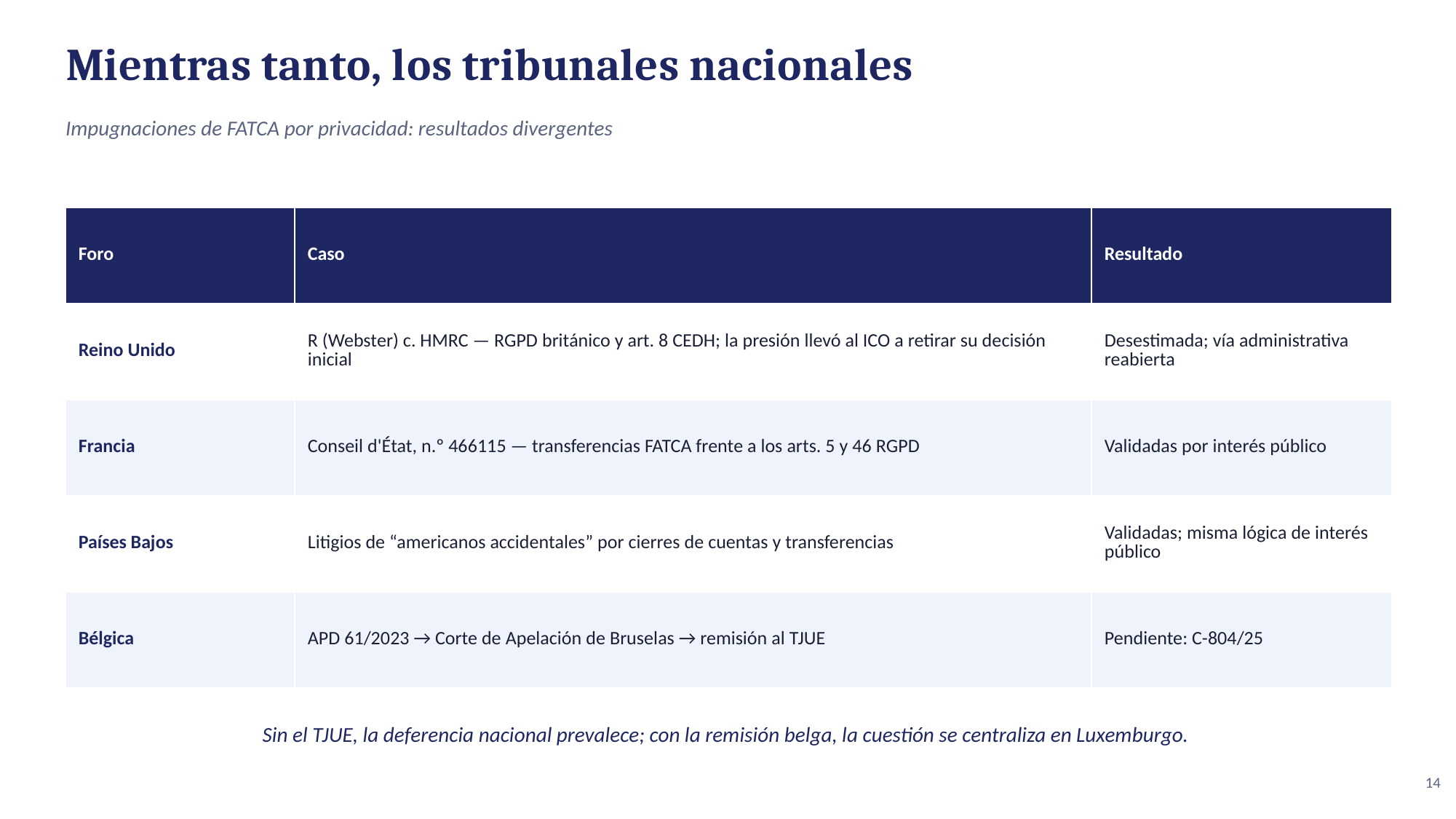

Mientras tanto, los tribunales nacionales
Impugnaciones de FATCA por privacidad: resultados divergentes
| Foro | Caso | Resultado |
| --- | --- | --- |
| Reino Unido | R (Webster) c. HMRC — RGPD británico y art. 8 CEDH; la presión llevó al ICO a retirar su decisión inicial | Desestimada; vía administrativa reabierta |
| Francia | Conseil d'État, n.º 466115 — transferencias FATCA frente a los arts. 5 y 46 RGPD | Validadas por interés público |
| Países Bajos | Litigios de “americanos accidentales” por cierres de cuentas y transferencias | Validadas; misma lógica de interés público |
| Bélgica | APD 61/2023 → Corte de Apelación de Bruselas → remisión al TJUE | Pendiente: C-804/25 |
Sin el TJUE, la deferencia nacional prevalece; con la remisión belga, la cuestión se centraliza en Luxemburgo.
14